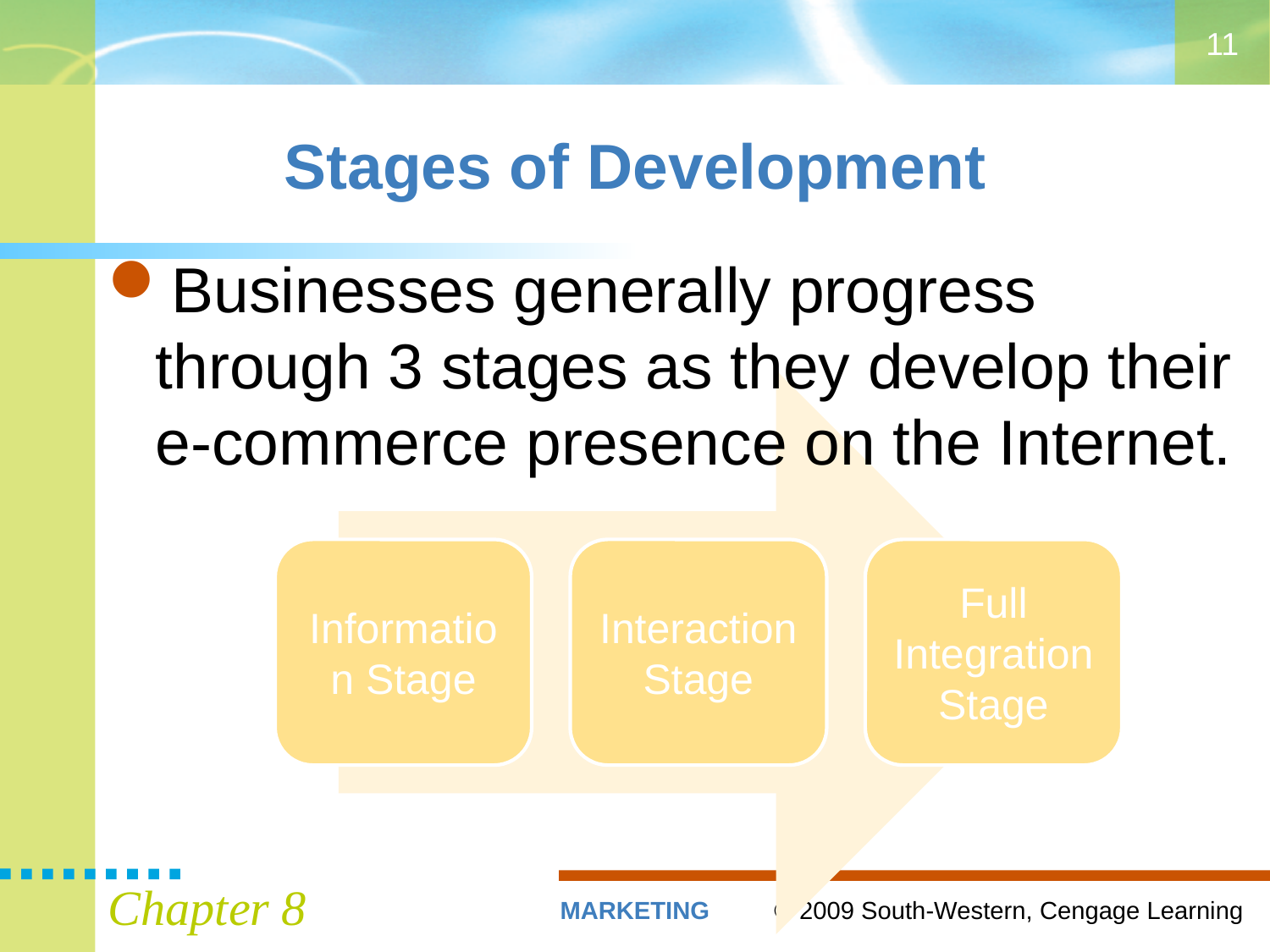

11
# Stages of Development
Businesses generally progress through 3 stages as they develop their e-commerce presence on the Internet.

Information Stage
Interaction Stage
Full Integration Stage
Chapter 8